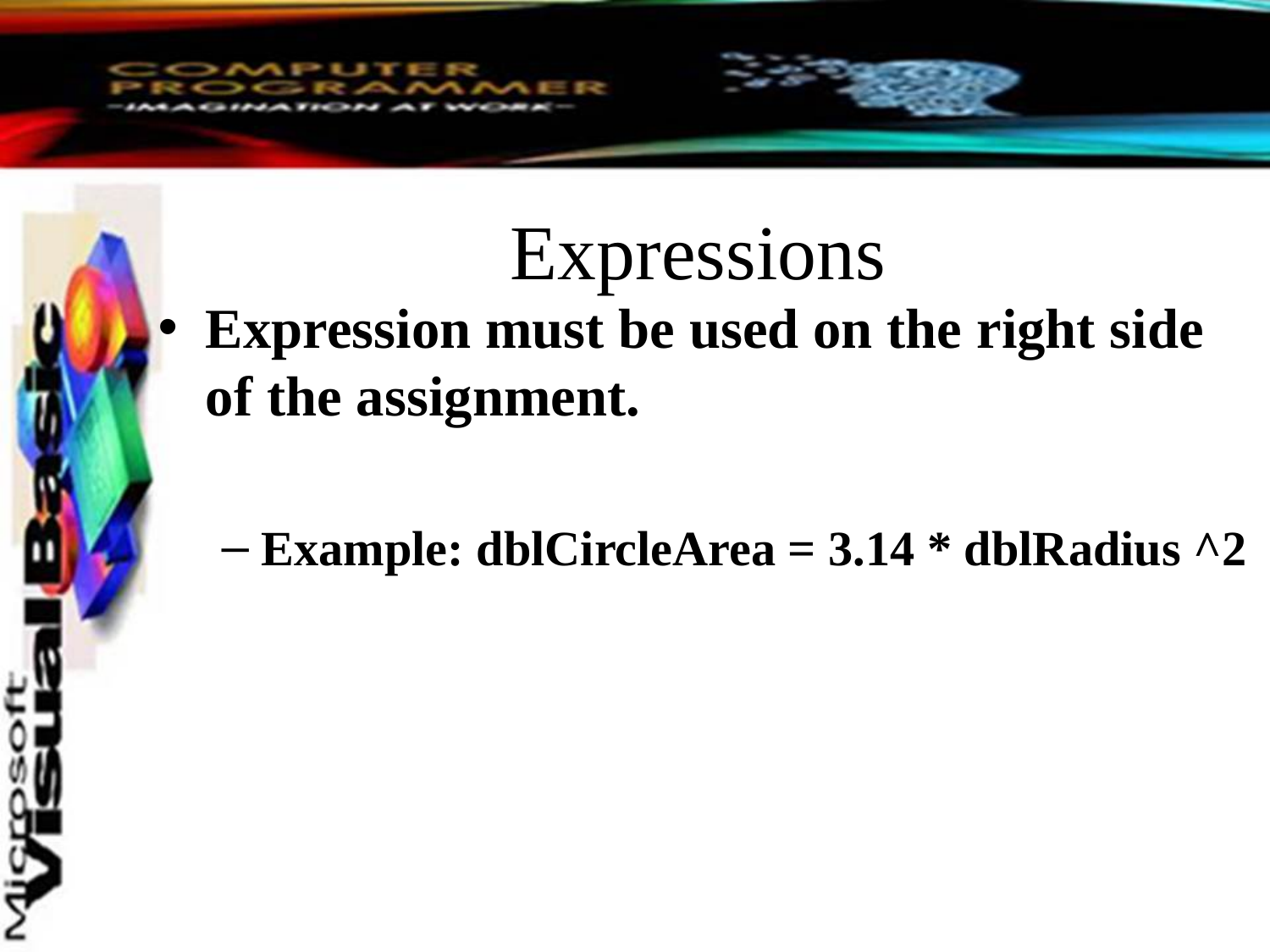

# Expressions
Expression must be used on the right side of the assignment.

Example: dblCircleArea = 3.14 * dblRadius ^2